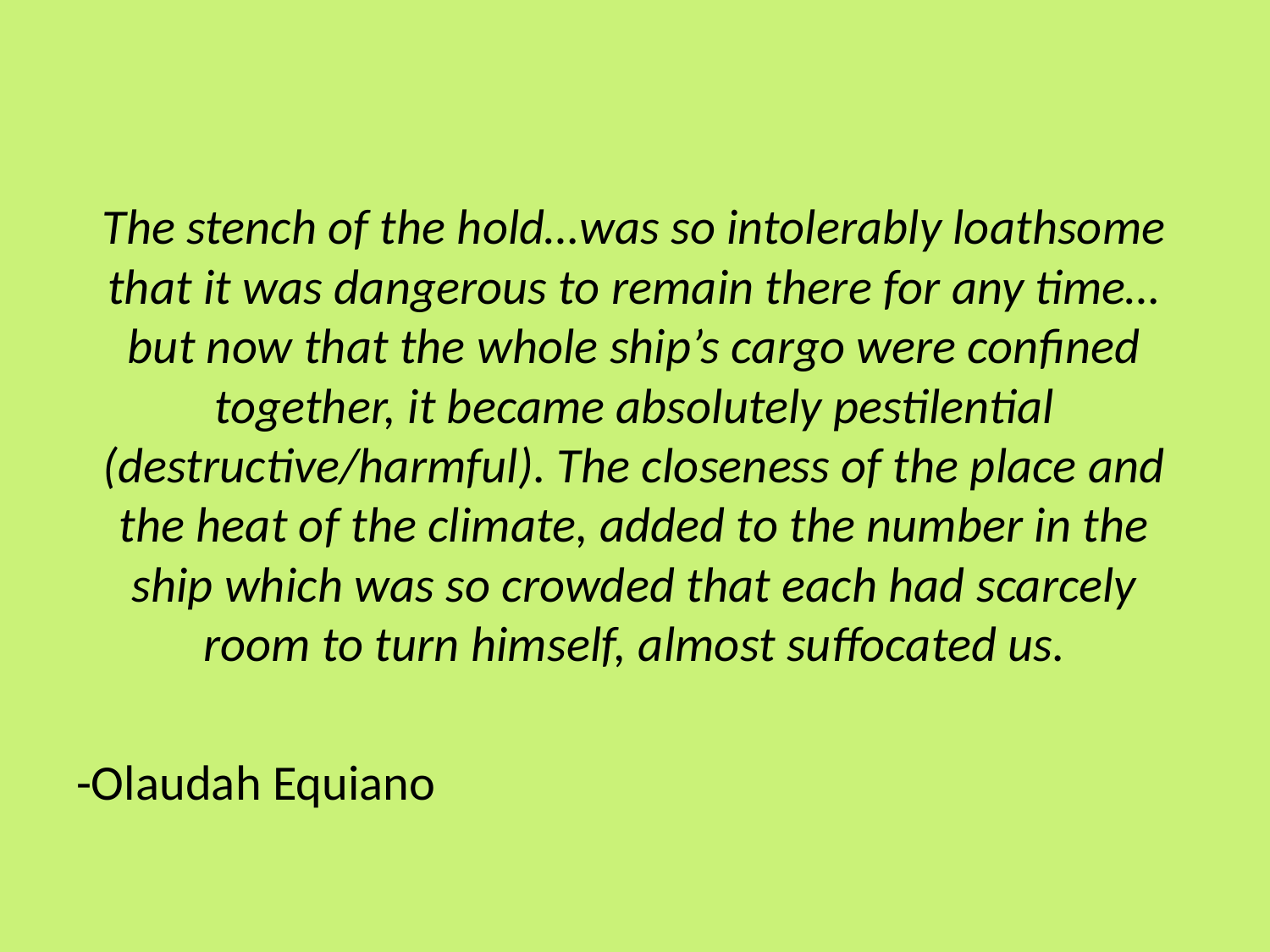

The stench of the hold…was so intolerably loathsome that it was dangerous to remain there for any time…but now that the whole ship’s cargo were confined together, it became absolutely pestilential (destructive/harmful). The closeness of the place and the heat of the climate, added to the number in the ship which was so crowded that each had scarcely room to turn himself, almost suffocated us.

-Olaudah Equiano